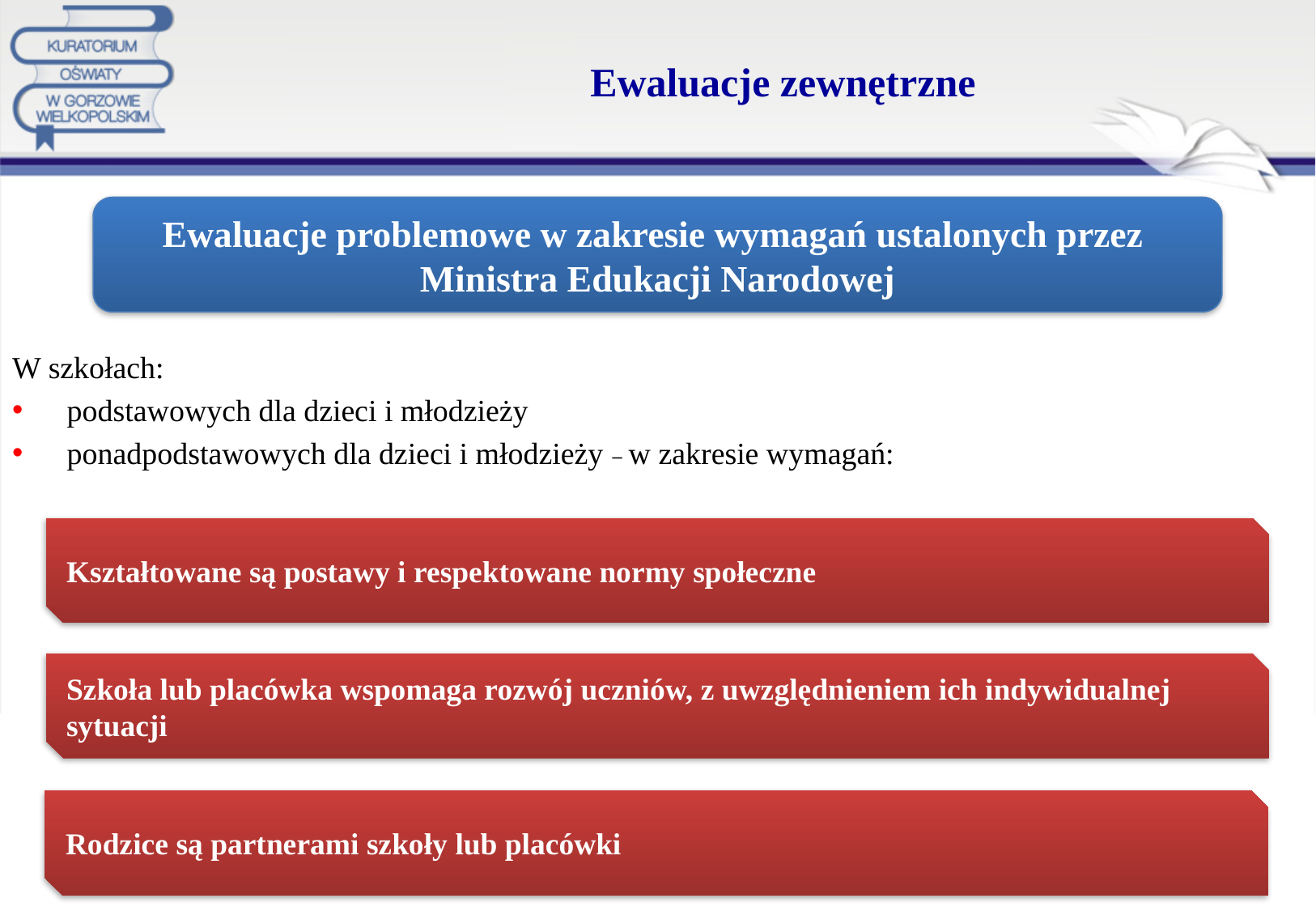

# Ewaluacje zewnętrzne

W szkołach:
podstawowych dla dzieci i młodzieży
ponadpodstawowych dla dzieci i młodzieży – w zakresie wymagań:

Ewaluacje problemowe w zakresie wymagań ustalonych przez
Ministra Edukacji Narodowej
Kształtowane są postawy i respektowane normy społeczne
Szkoła lub placówka wspomaga rozwój uczniów, z uwzględnieniem ich indywidualnej sytuacji

Rodzice są partnerami szkoły lub placówki
91